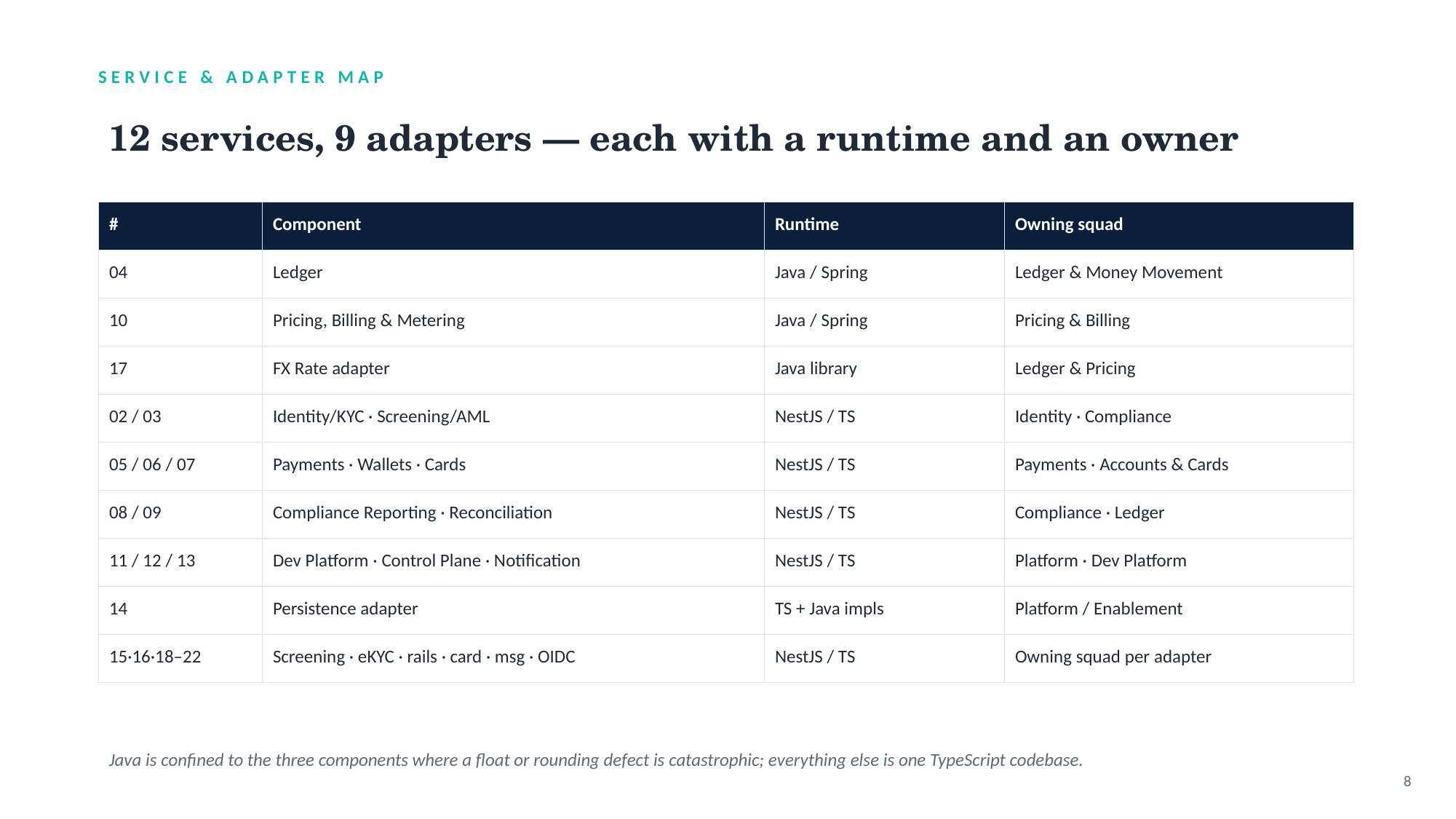

SERVICE & ADAPTER MAP
12 services, 9 adapters — each with a runtime and an owner
| # | Component | Runtime | Owning squad |
| --- | --- | --- | --- |
| 04 | Ledger | Java / Spring | Ledger & Money Movement |
| 10 | Pricing, Billing & Metering | Java / Spring | Pricing & Billing |
| 17 | FX Rate adapter | Java library | Ledger & Pricing |
| 02 / 03 | Identity/KYC · Screening/AML | NestJS / TS | Identity · Compliance |
| 05 / 06 / 07 | Payments · Wallets · Cards | NestJS / TS | Payments · Accounts & Cards |
| 08 / 09 | Compliance Reporting · Reconciliation | NestJS / TS | Compliance · Ledger |
| 11 / 12 / 13 | Dev Platform · Control Plane · Notification | NestJS / TS | Platform · Dev Platform |
| 14 | Persistence adapter | TS + Java impls | Platform / Enablement |
| 15·16·18–22 | Screening · eKYC · rails · card · msg · OIDC | NestJS / TS | Owning squad per adapter |
Java is confined to the three components where a float or rounding defect is catastrophic; everything else is one TypeScript codebase.
8